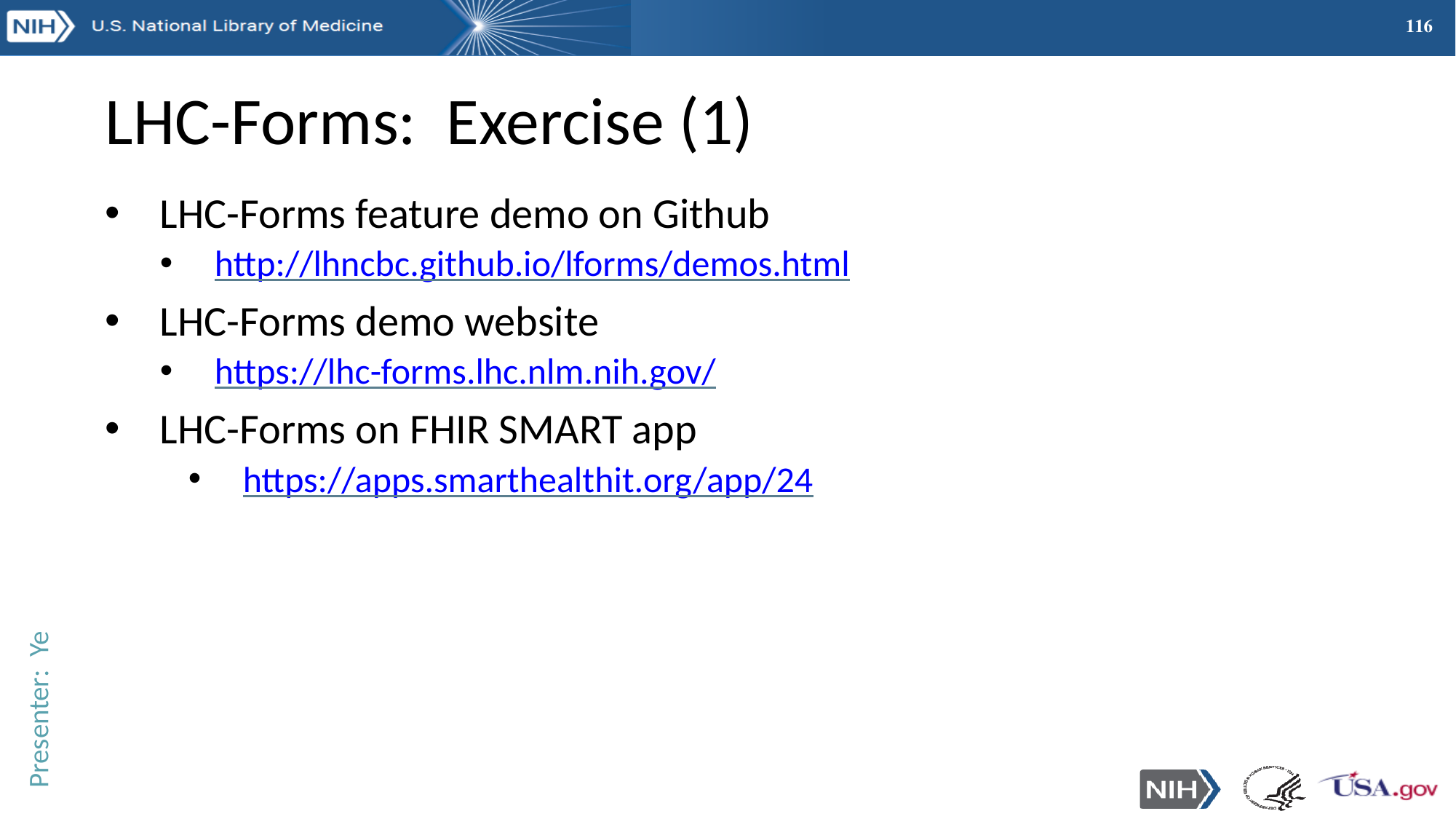

# LHC-Forms:  Exercise (1)
LHC-Forms feature demo on Github
http://lhncbc.github.io/lforms/demos.html
LHC-Forms demo website
https://lhc-forms.lhc.nlm.nih.gov/
LHC-Forms on FHIR SMART app
https://apps.smarthealthit.org/app/24
Presenter:  Ye